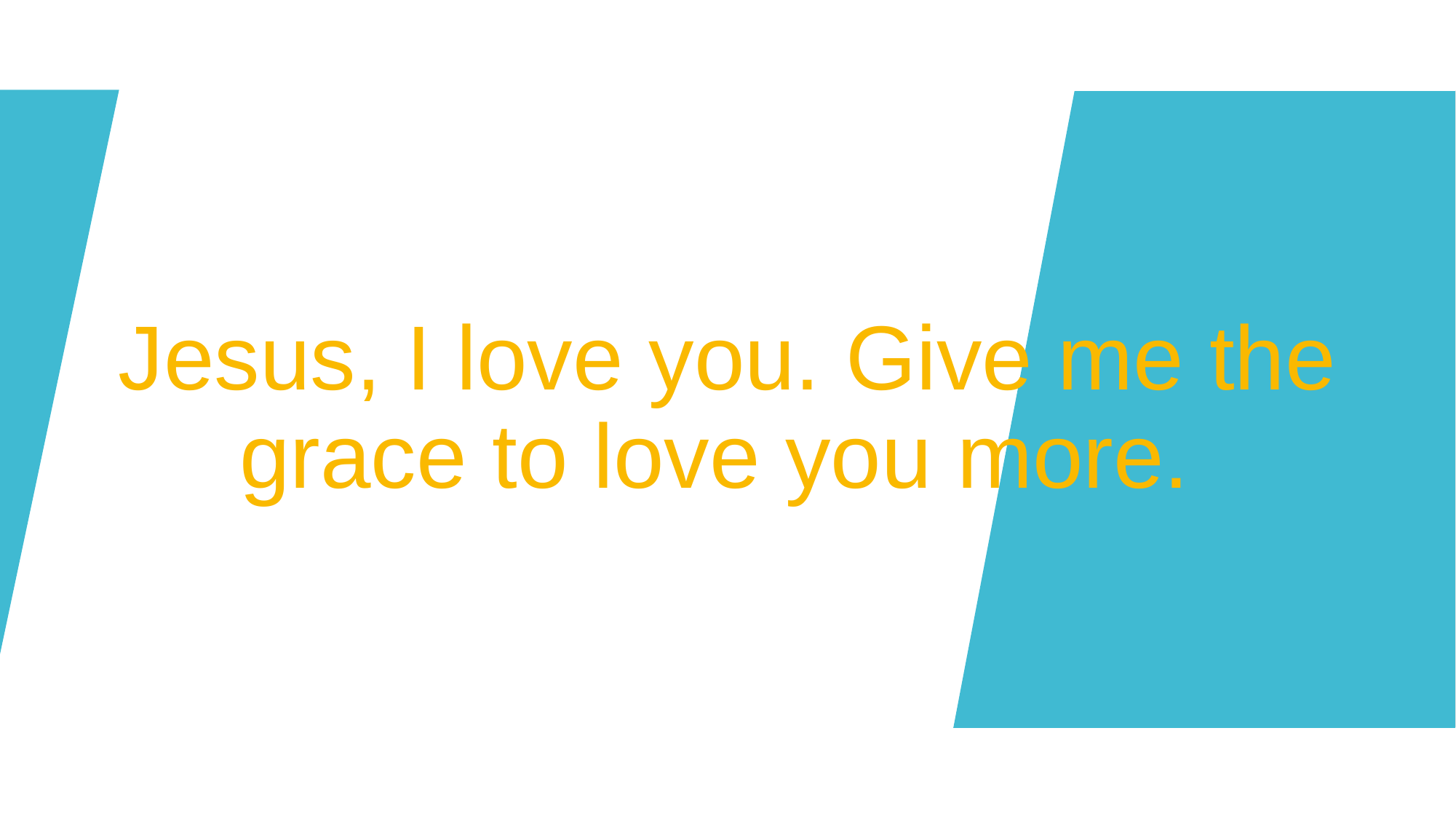

Jesus, I love you. Give me the grace to love you more.